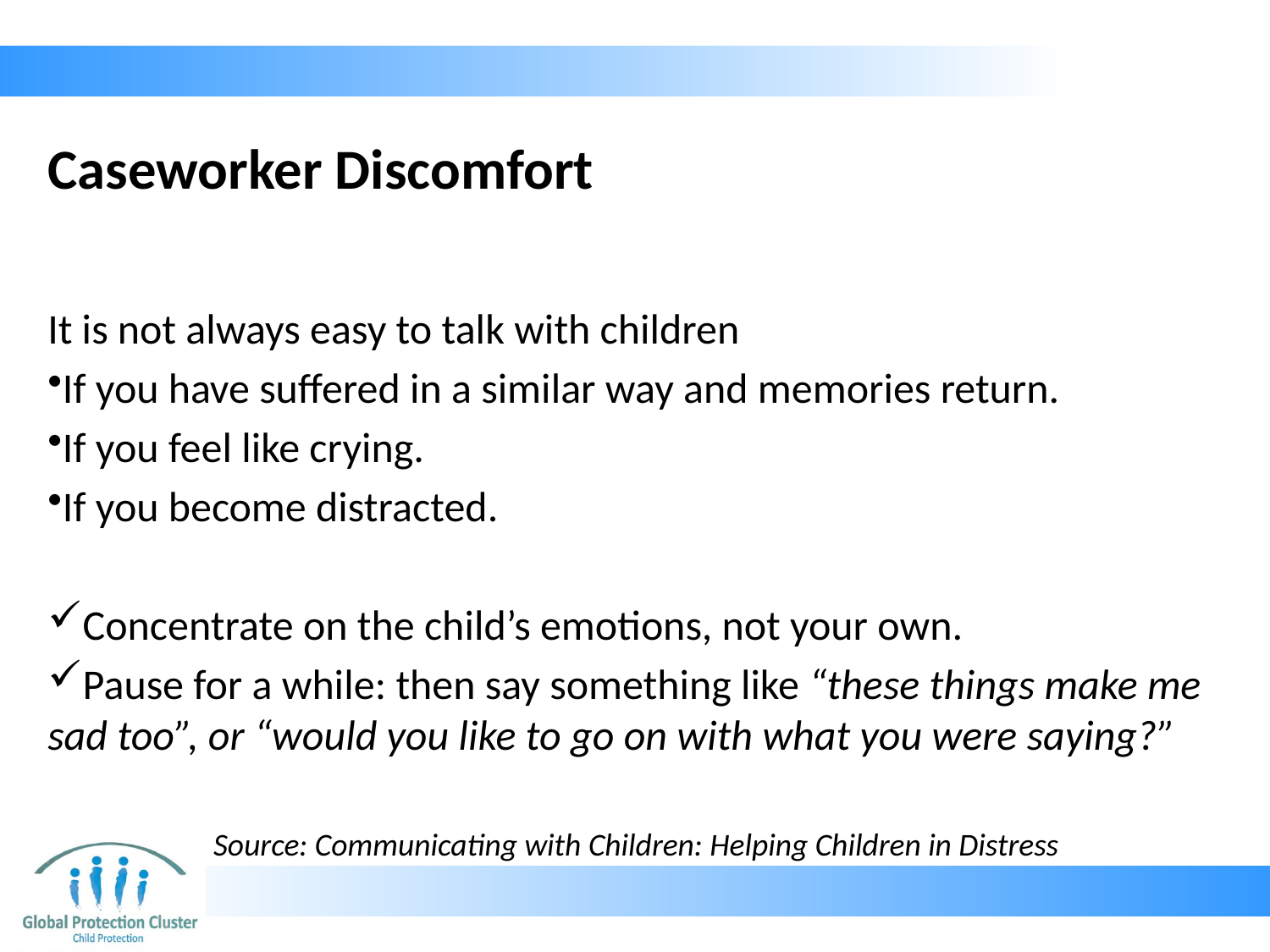

# Caseworker Discomfort

It is not always easy to talk with children
If you have suffered in a similar way and memories return.
If you feel like crying.
If you become distracted.

Concentrate on the child’s emotions, not your own.
Pause for a while: then say something like “these things make me sad too”, or “would you like to go on with what you were saying?”

Source: Communicating with Children: Helping Children in Distress